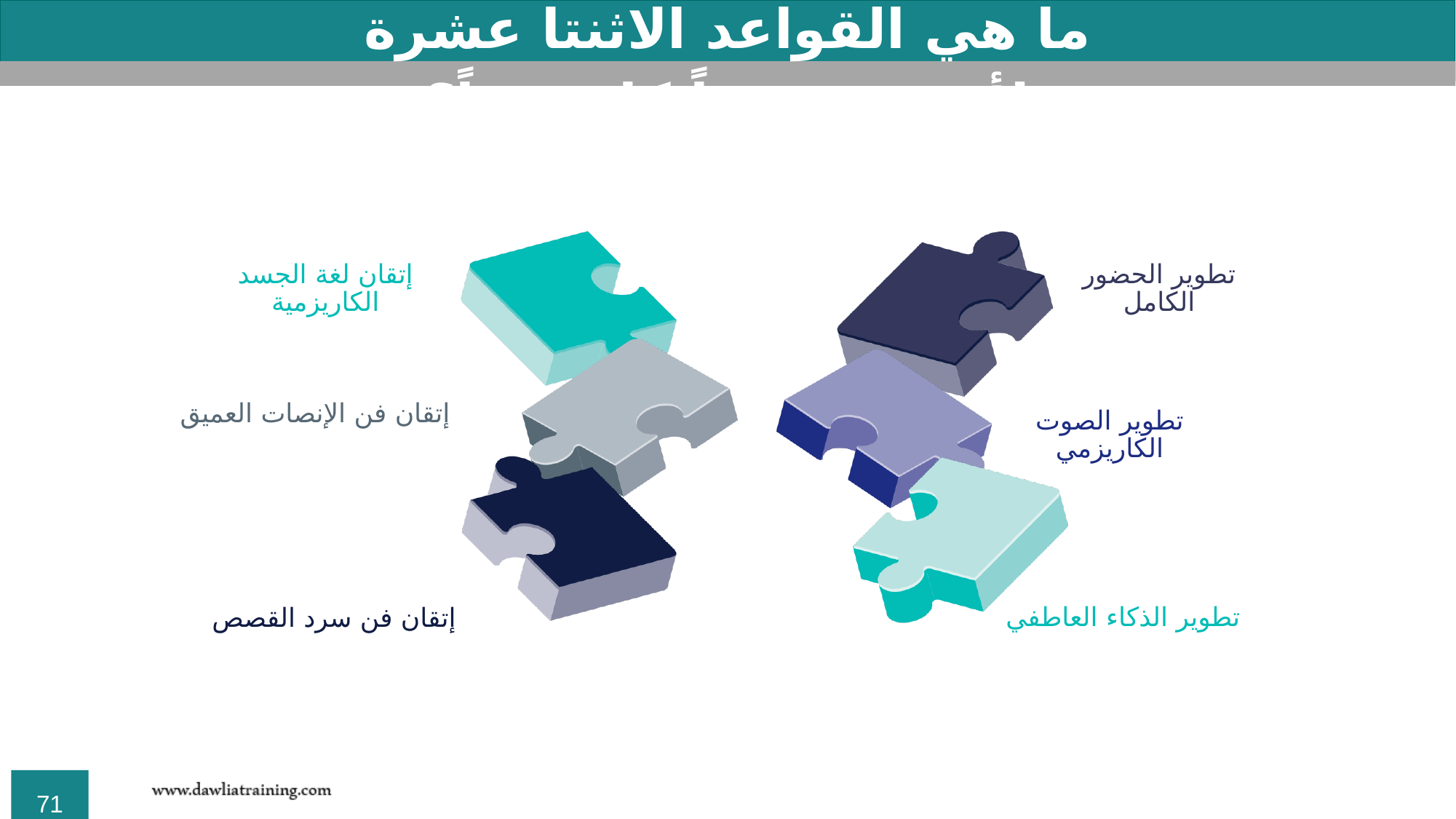

ما هي القواعد الاثنتا عشرة لأصبح شخصاً كاريزمياً؟

إتقان لغة الجسد الكاريزمية

تطوير الحضور الكامل

إتقان فن الإنصات العميق

تطوير الصوت الكاريزمي

إتقان فن سرد القصص

تطوير الذكاء العاطفي